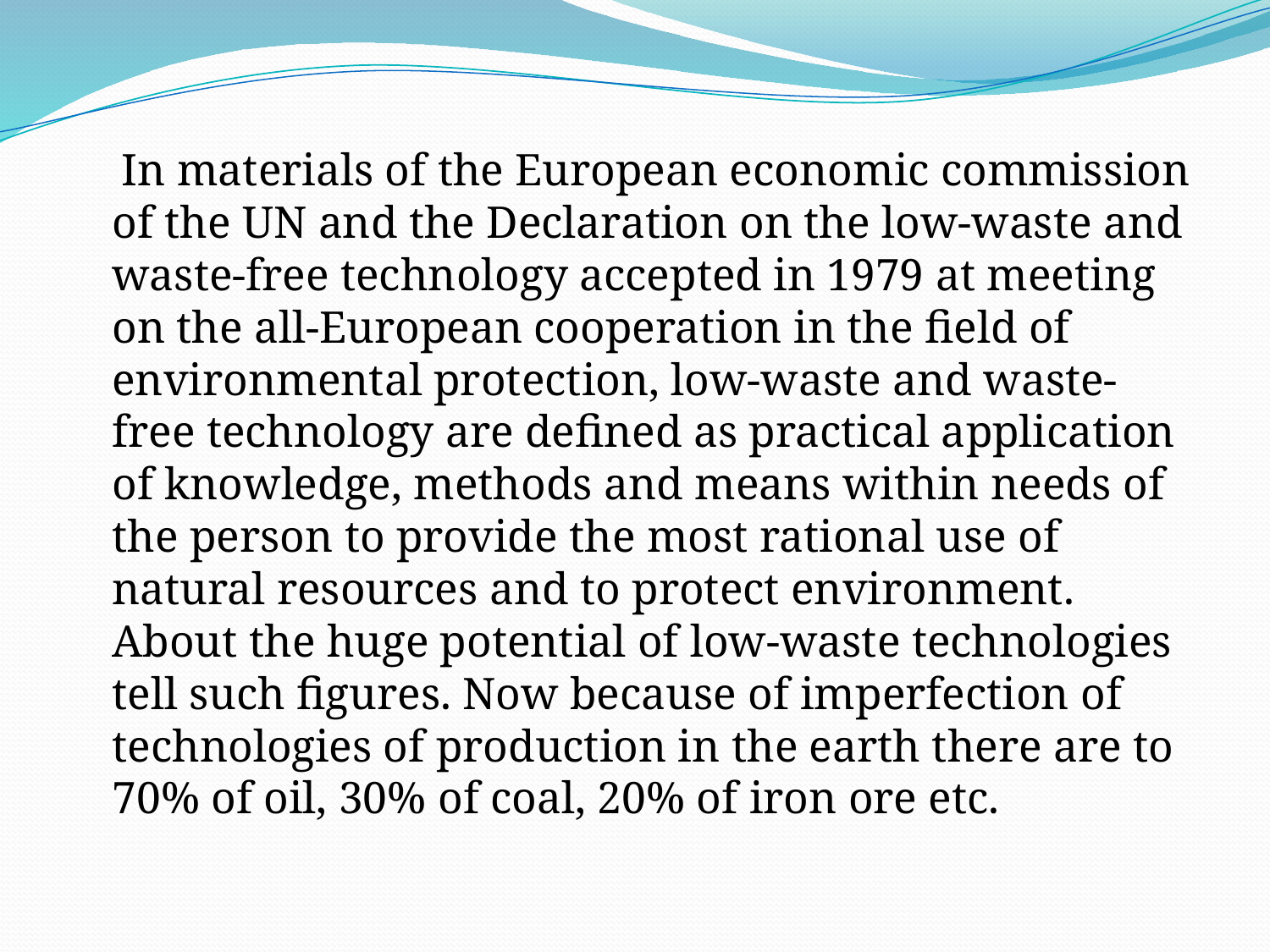

In materials of the European economic commission of the UN and the Declaration on the low-waste and waste-free technology accepted in 1979 at meeting on the all-European cooperation in the field of environmental protection, low-waste and waste-free technology are defined as practical application of knowledge, methods and means within needs of the person to provide the most rational use of natural resources and to protect environment. About the huge potential of low-waste technologies tell such figures. Now because of imperfection of technologies of production in the earth there are to 70% of oil, 30% of coal, 20% of iron ore etc.